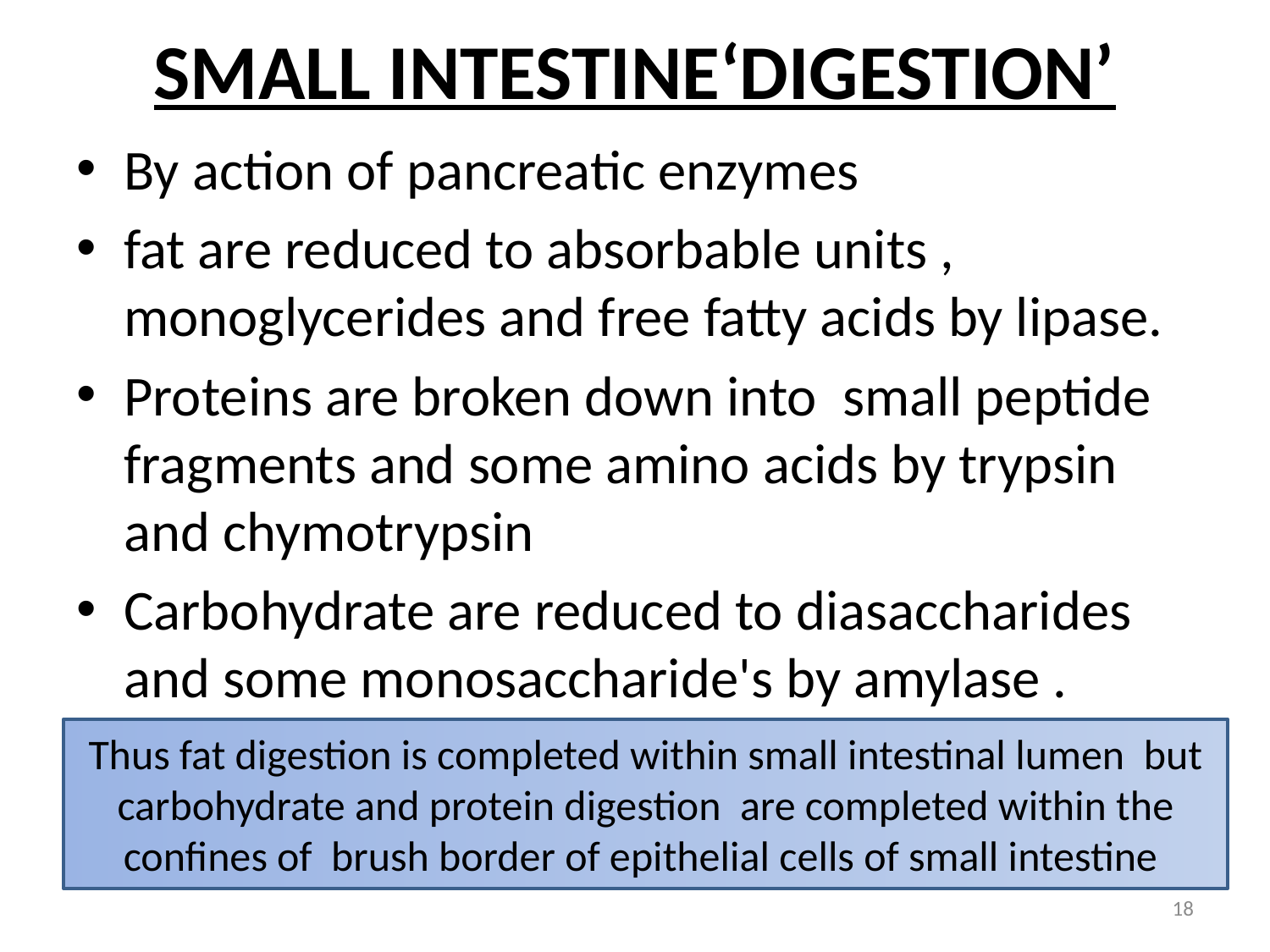

# SMALL INTESTINE‘DIGESTION’
By action of pancreatic enzymes
fat are reduced to absorbable units , monoglycerides and free fatty acids by lipase.
Proteins are broken down into  small peptide fragments and some amino acids by trypsin and chymotrypsin
Carbohydrate are reduced to diasaccharides and some monosaccharide's by amylase .

Thus fat digestion is completed within small intestinal lumen  but carbohydrate and protein digestion  are completed within the confines of  brush border of epithelial cells of small intestine
18